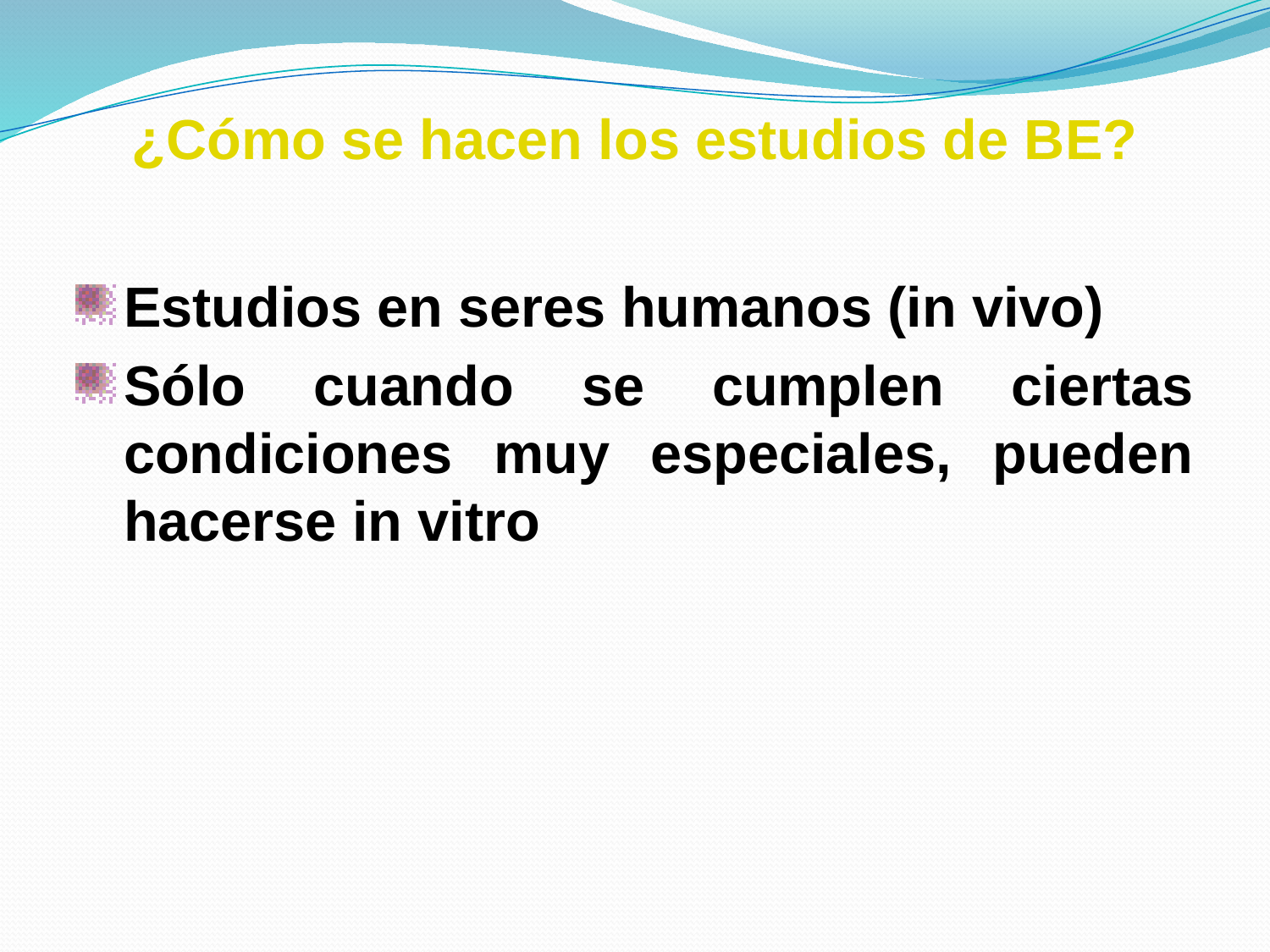

¿Cómo se hacen los estudios de BE?
Estudios en seres humanos (in vivo)
Sólo cuando se cumplen ciertas condiciones muy especiales, pueden hacerse in vitro